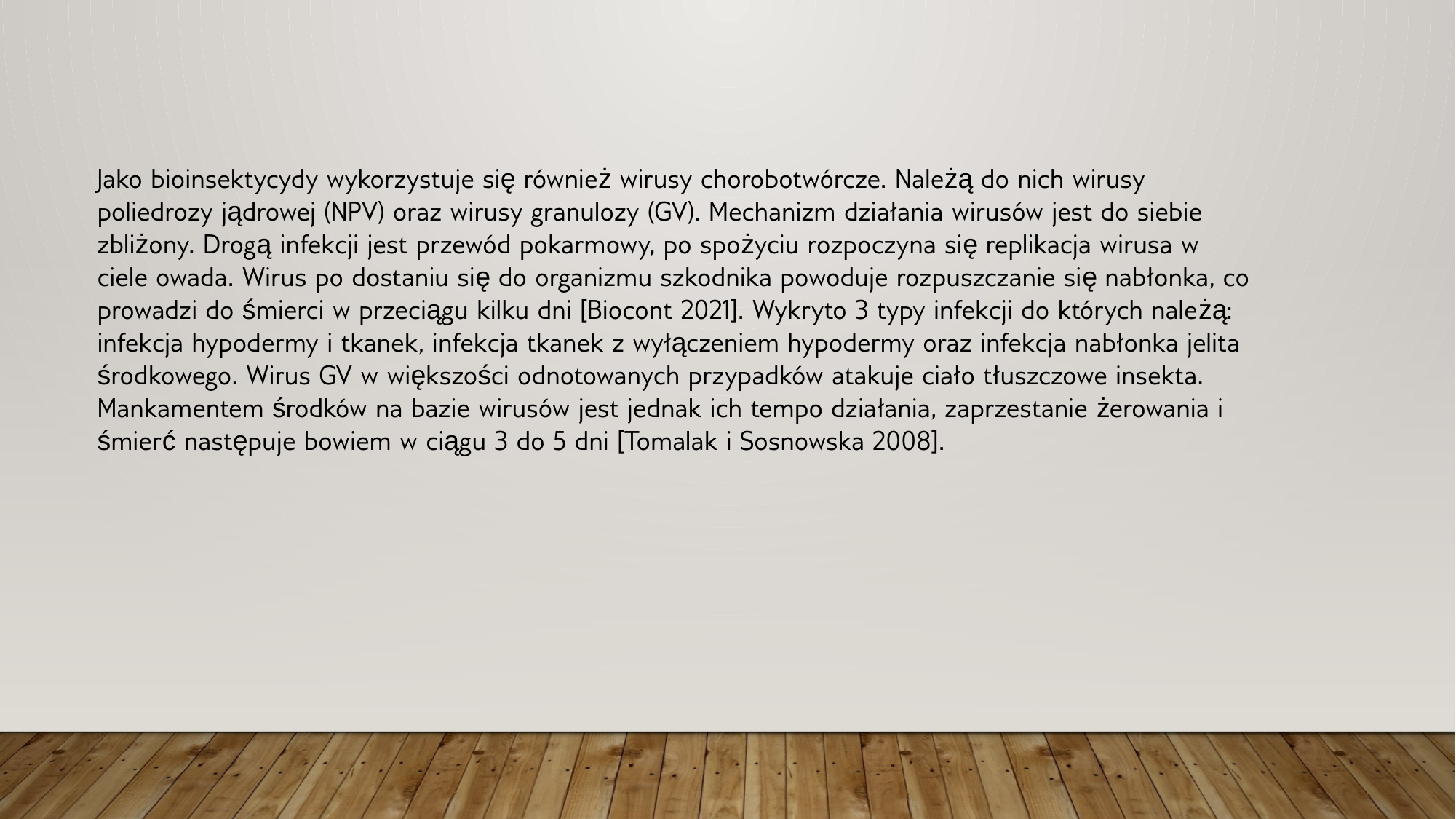

Jako bioinsektycydy wykorzystuje się również wirusy chorobotwórcze. Należą do nich wirusy poliedrozy jądrowej (NPV) oraz wirusy granulozy (GV). Mechanizm działania wirusów jest do siebie zbliżony. Drogą infekcji jest przewód pokarmowy, po spożyciu rozpoczyna się replikacja wirusa w ciele owada. Wirus po dostaniu się do organizmu szkodnika powoduje rozpuszczanie się nabłonka, co prowadzi do śmierci w przeciągu kilku dni [Biocont 2021]. Wykryto 3 typy infekcji do których należą: infekcja hypodermy i tkanek, infekcja tkanek z wyłączeniem hypodermy oraz infekcja nabłonka jelita środkowego. Wirus GV w większości odnotowanych przypadków atakuje ciało tłuszczowe insekta. Mankamentem środków na bazie wirusów jest jednak ich tempo działania, zaprzestanie żerowania i śmierć następuje bowiem w ciągu 3 do 5 dni [Tomalak i Sosnowska 2008].